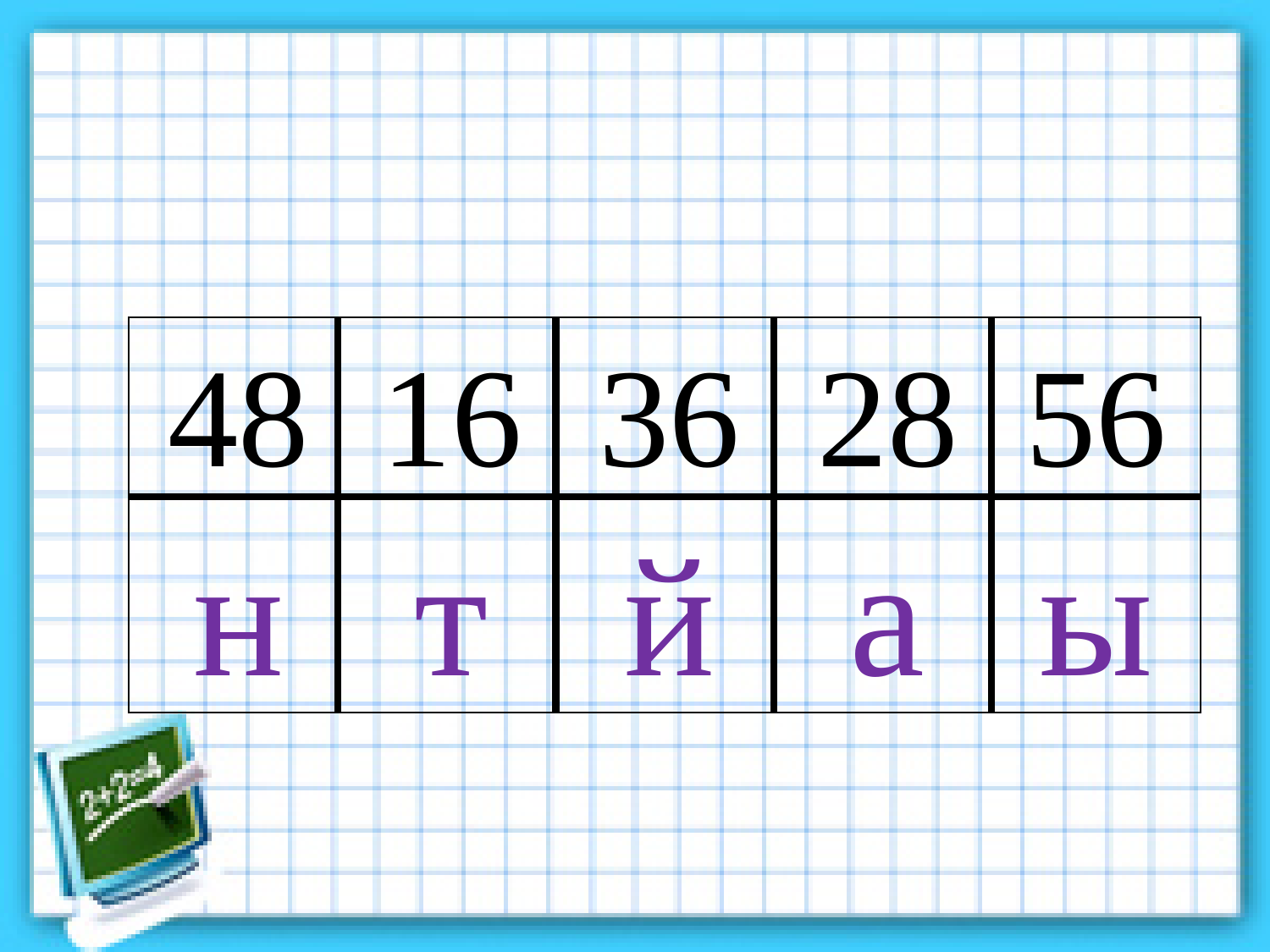

#
| 48 | 16 | 36 | 28 | 56 |
| --- | --- | --- | --- | --- |
| н | т | й | а | ы |